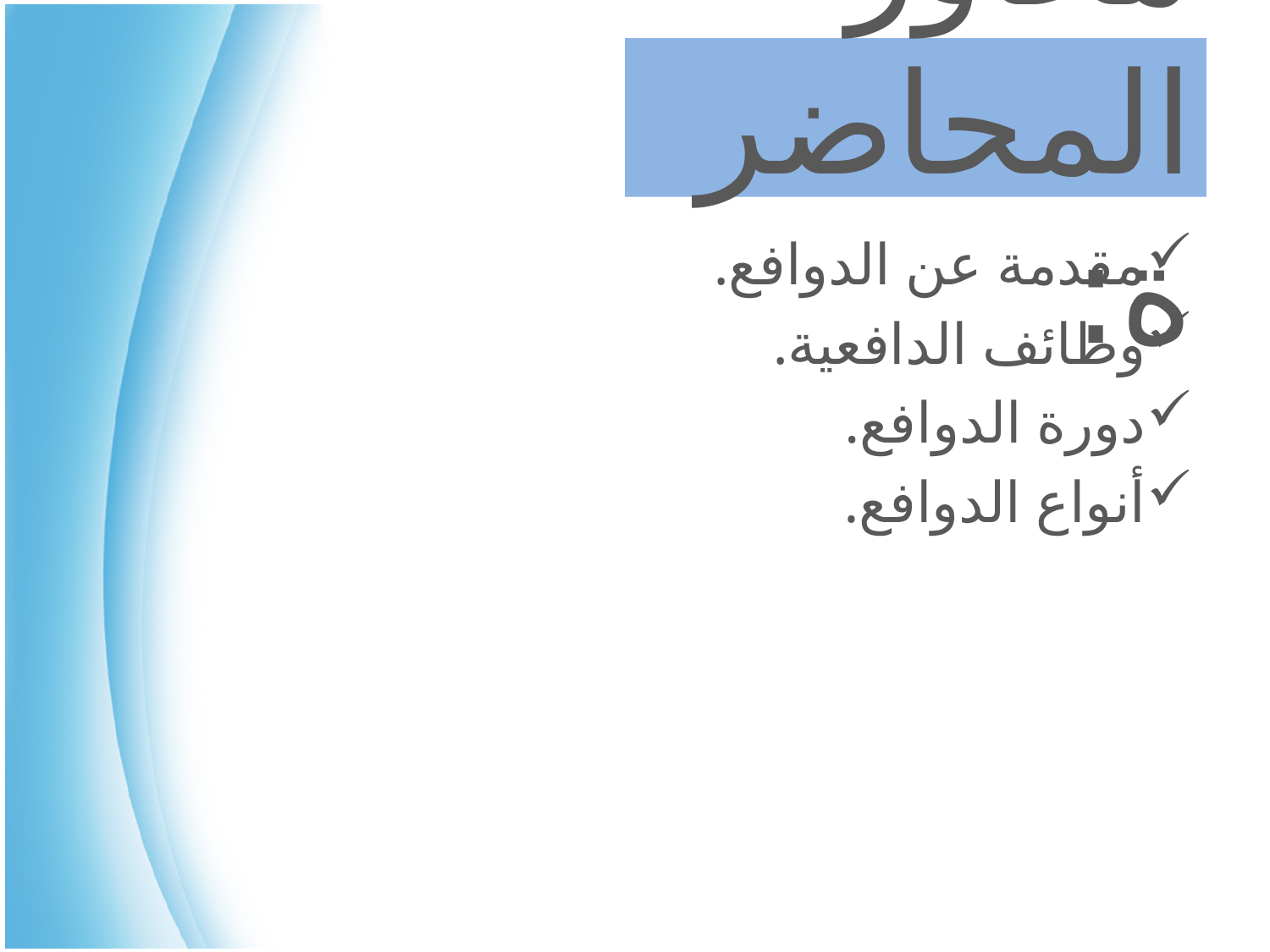

# محاور المحاضرة:
مقدمة عن الدوافع.
وظائف الدافعية.
دورة الدوافع.
أنواع الدوافع.